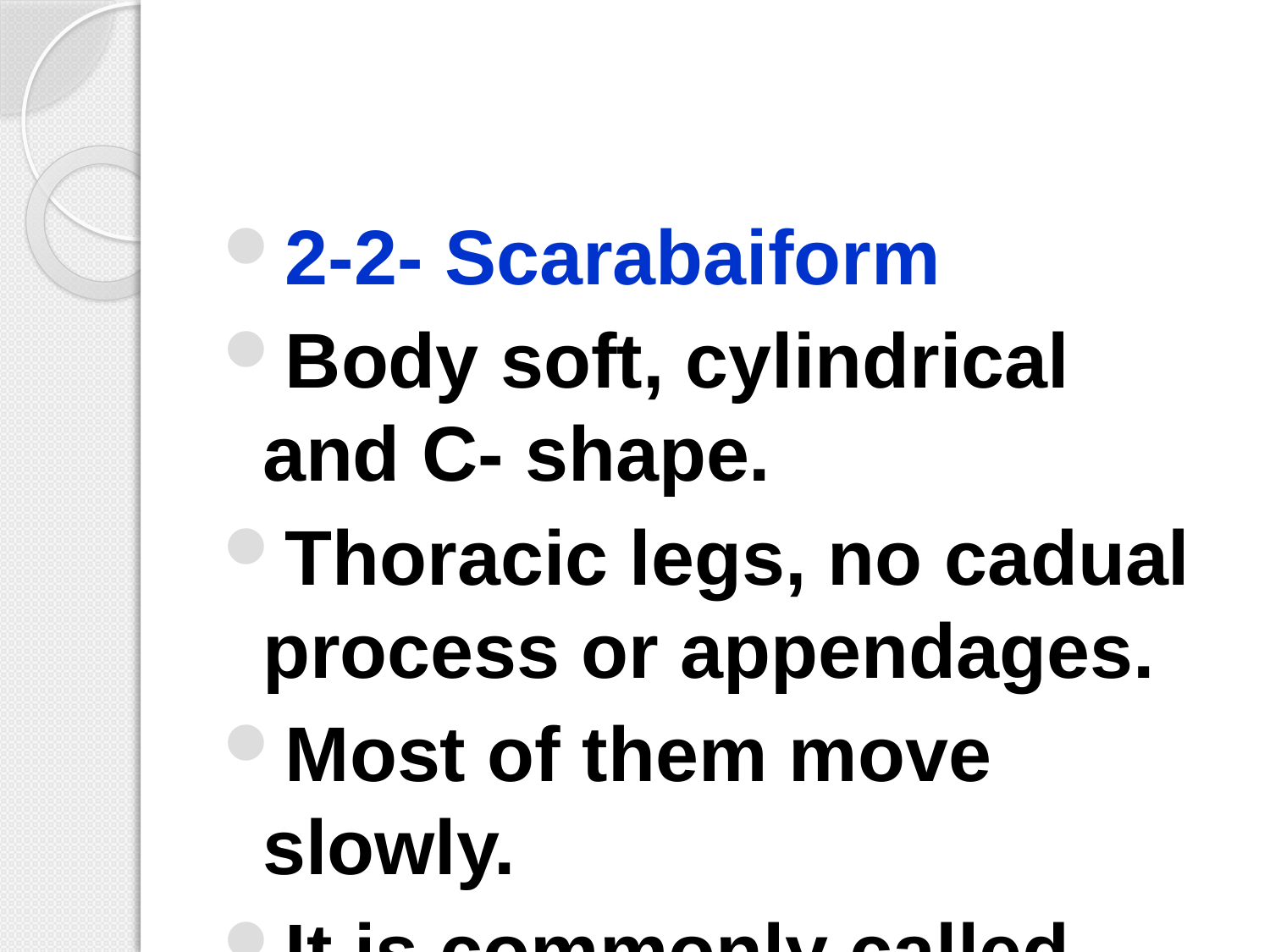

#
2-2- Scarabaiform
Body soft, cylindrical and C- shape.
Thoracic legs, no cadual process or appendages.
Most of them move slowly.
It is commonly called "grub" coleoptera